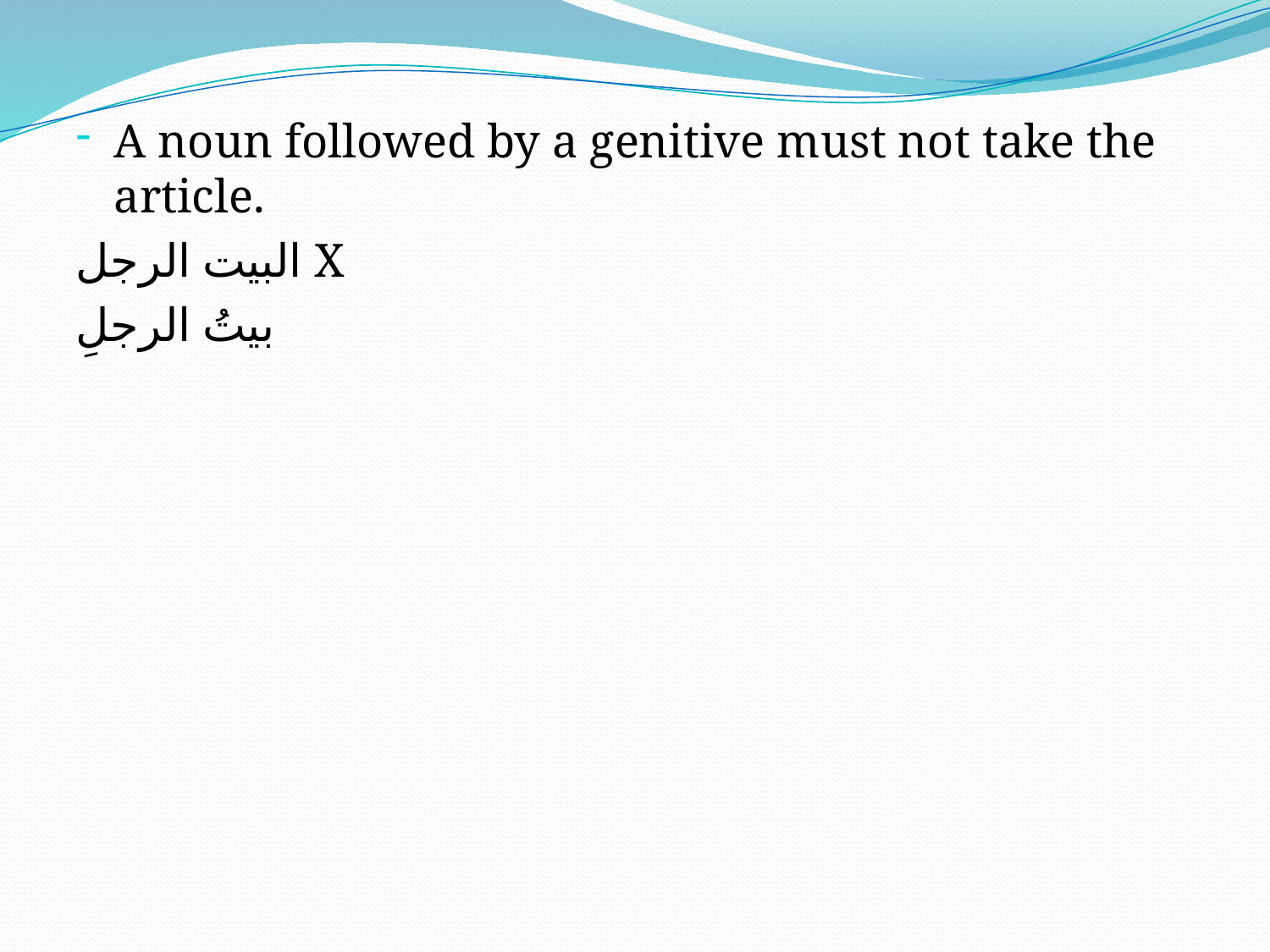

A noun followed by a genitive must not take the article.
البيت الرجل X
بيتُ الرجلِ